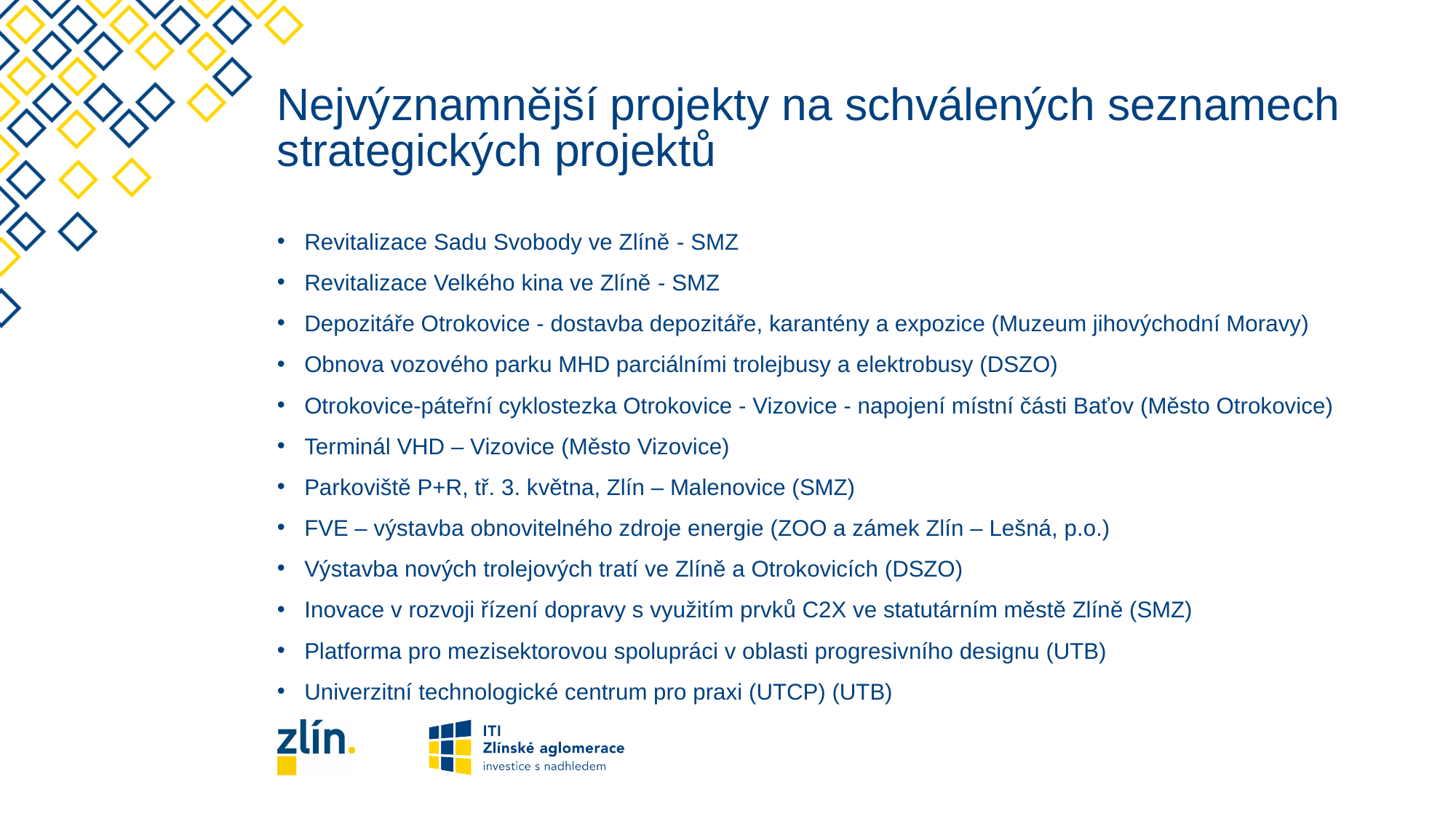

# Nejvýznamnější projekty na schválených seznamech strategických projektů
Revitalizace Sadu Svobody ve Zlíně - SMZ
Revitalizace Velkého kina ve Zlíně - SMZ
Depozitáře Otrokovice - dostavba depozitáře, karantény a expozice (Muzeum jihovýchodní Moravy)
Obnova vozového parku MHD parciálními trolejbusy a elektrobusy (DSZO)
Otrokovice-páteřní cyklostezka Otrokovice - Vizovice - napojení místní části Baťov (Město Otrokovice)
Terminál VHD – Vizovice (Město Vizovice)
Parkoviště P+R, tř. 3. května, Zlín – Malenovice (SMZ)
FVE – výstavba obnovitelného zdroje energie (ZOO a zámek Zlín – Lešná, p.o.)
Výstavba nových trolejových tratí ve Zlíně a Otrokovicích (DSZO)
Inovace v rozvoji řízení dopravy s využitím prvků C2X ve statutárním městě Zlíně (SMZ)
Platforma pro mezisektorovou spolupráci v oblasti progresivního designu (UTB)
Univerzitní technologické centrum pro praxi (UTCP) (UTB)